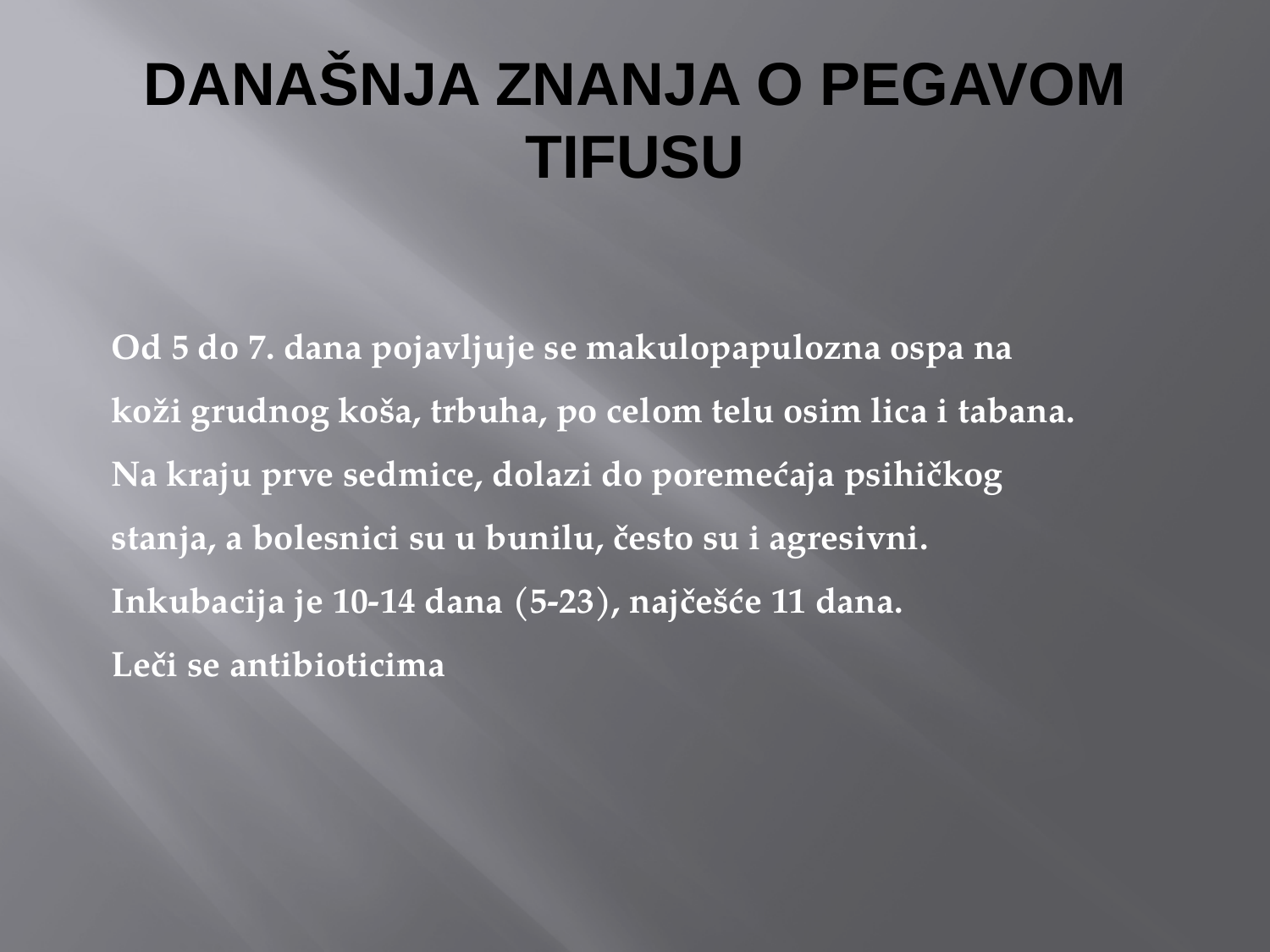

# DANAŠNJA ZNANJA O PEGAVOM TIFUSU
Od 5 do 7. dana pojavljuje se makulopapulozna ospa na koži grudnog koša, trbuha, po celom telu osim lica i tabana. Na kraju prve sedmice, dolazi do poremećaja psihičkog stanja, a bolesnici su u bunilu, često su i agresivni.
Inkubacija je 10-14 dana (5-23), najčešće 11 dana.
Leči se antibioticima